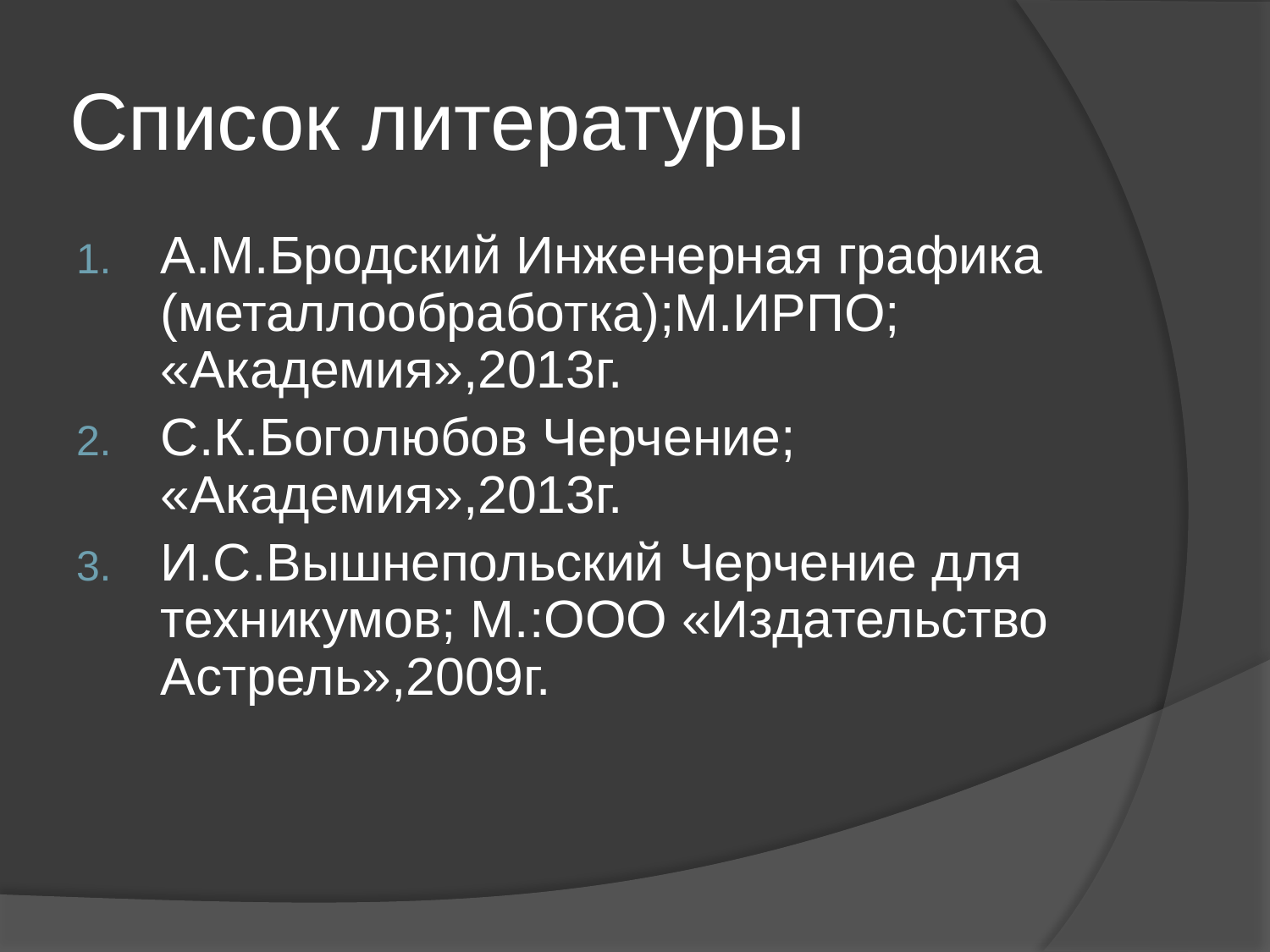

# Список литературы
А.М.Бродский Инженерная графика (металлообработка);М.ИРПО; «Академия»,2013г.
С.К.Боголюбов Черчение; «Академия»,2013г.
И.С.Вышнепольский Черчение для техникумов; М.:ООО «Издательство Астрель»,2009г.